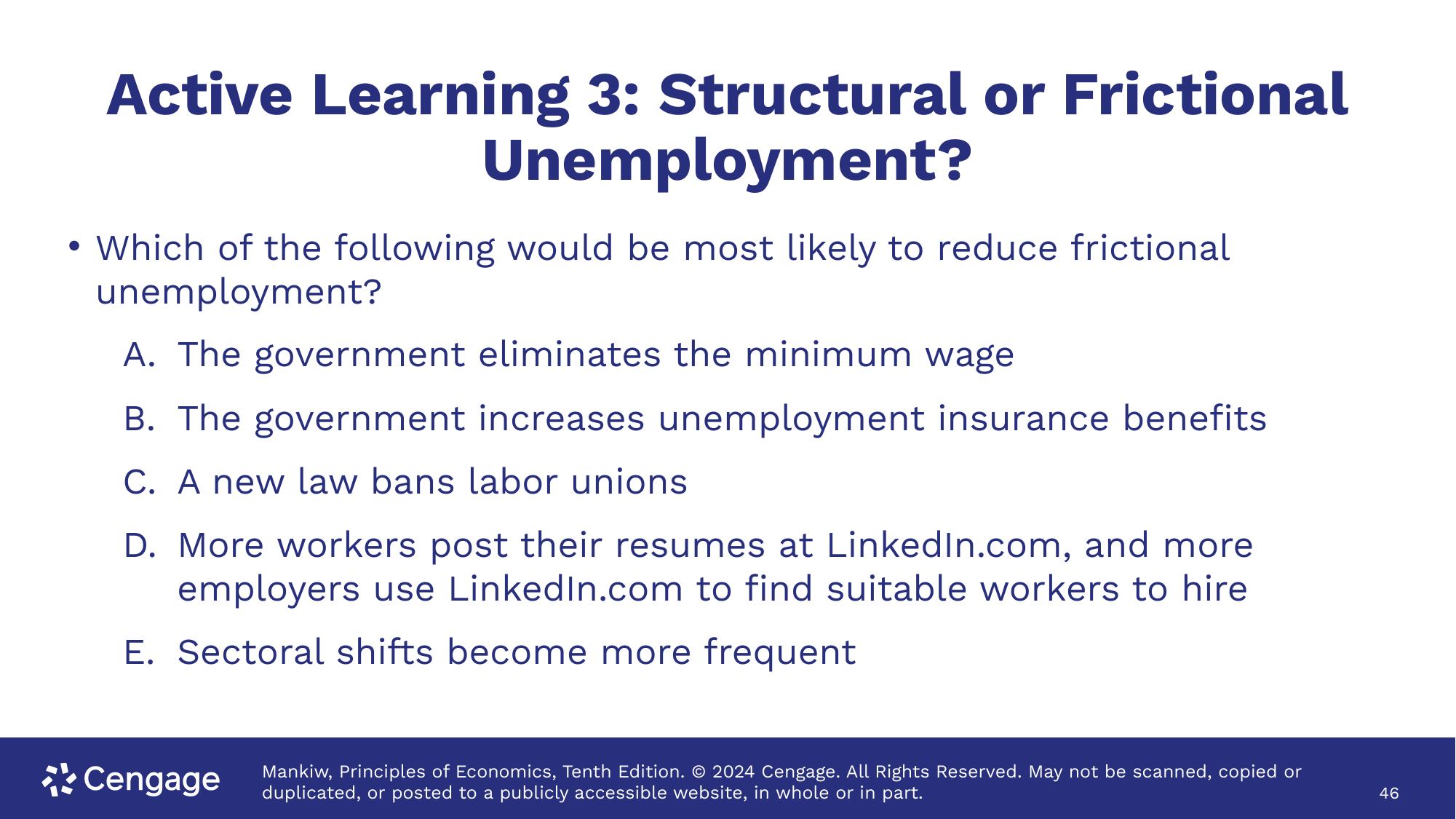

# Active Learning 3: Structural or Frictional Unemployment?
Which of the following would be most likely to reduce frictional unemployment?
The government eliminates the minimum wage
The government increases unemployment insurance benefits
A new law bans labor unions
More workers post their resumes at LinkedIn.com, and more employers use LinkedIn.com to find suitable workers to hire
Sectoral shifts become more frequent